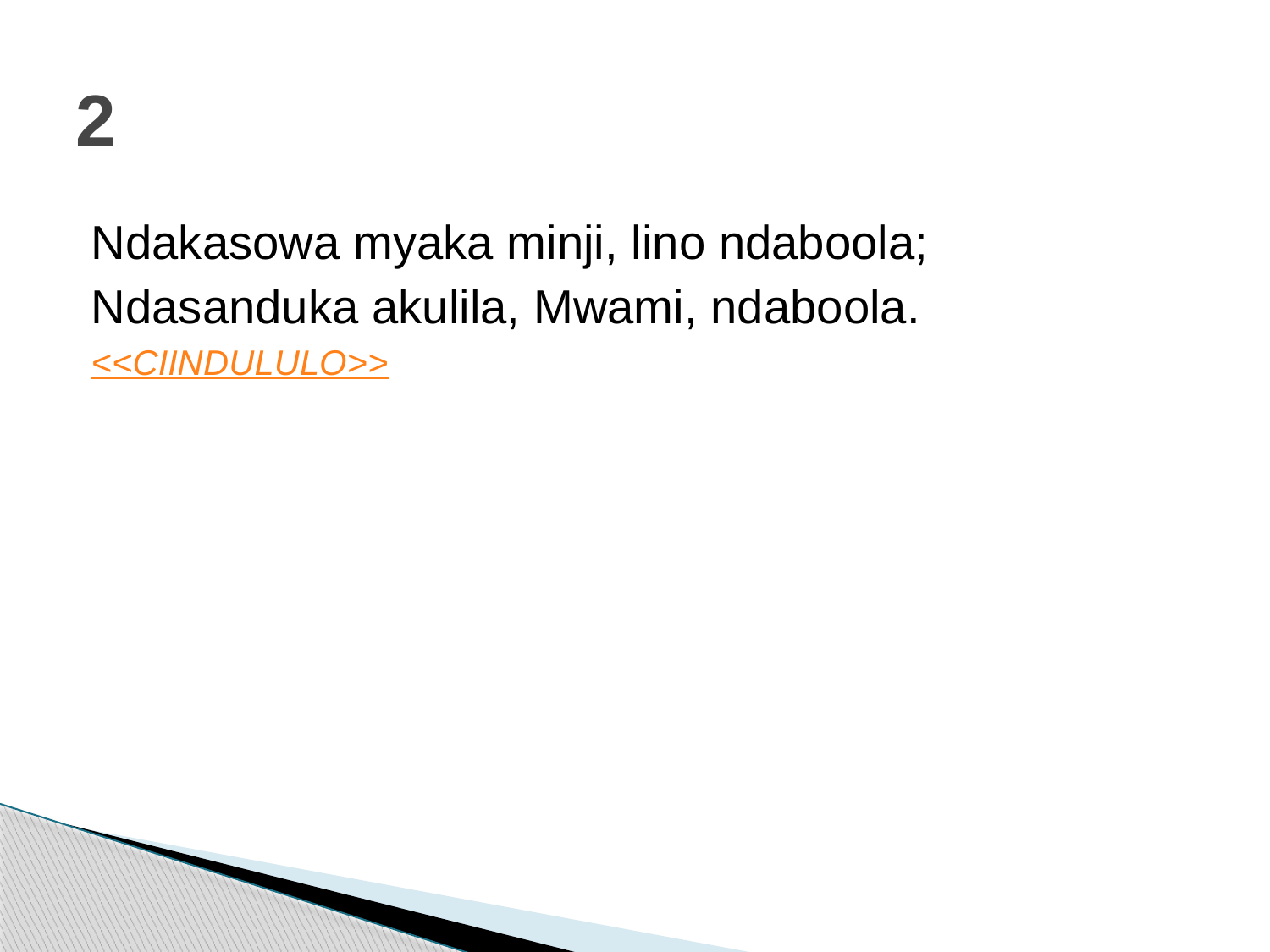

# 2
Ndakasowa myaka minji, lino ndaboola;
Ndasanduka akulila, Mwami, ndaboola.
<<CIINDULULO>>